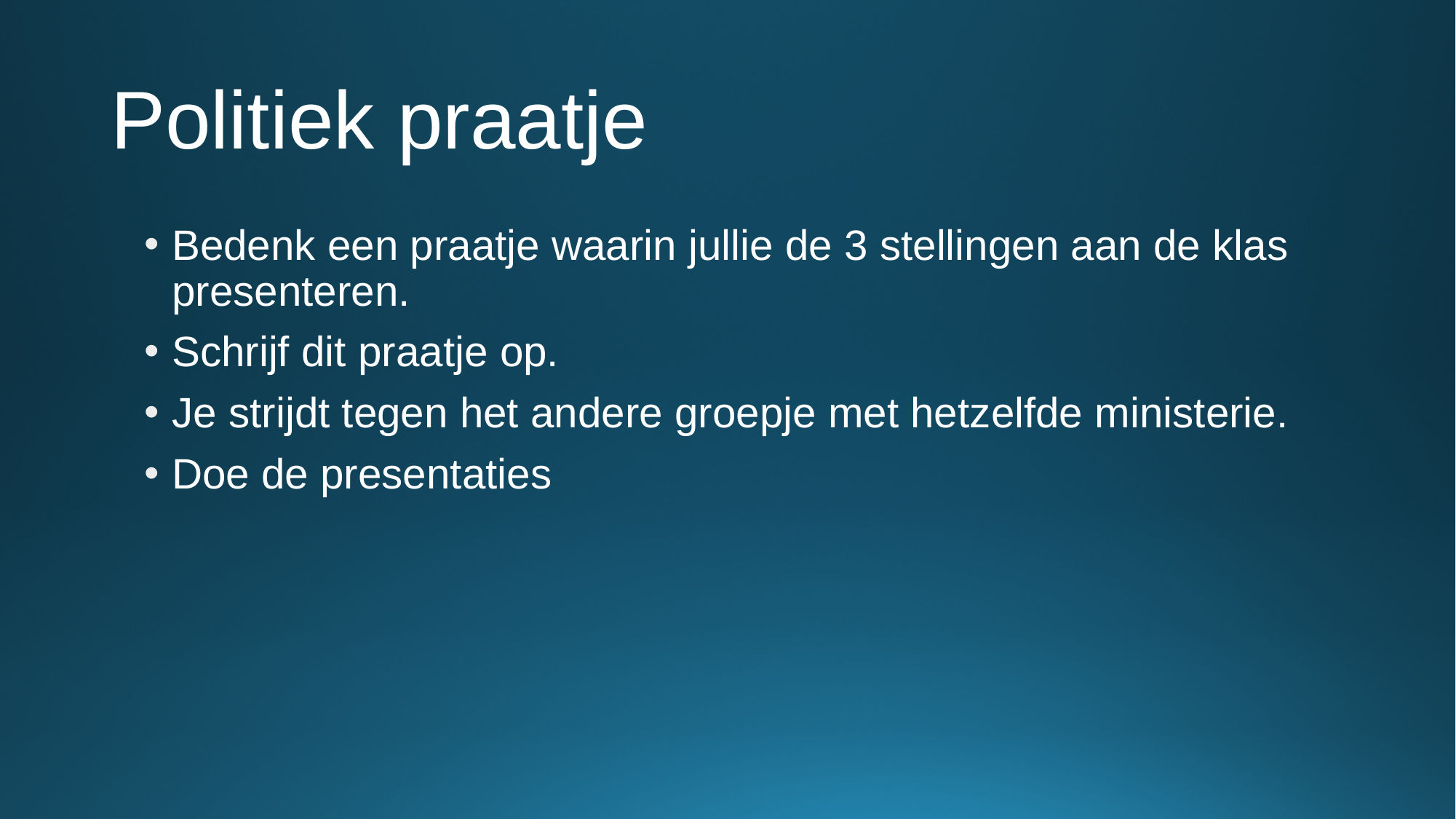

# Politiek praatje
Bedenk een praatje waarin jullie de 3 stellingen aan de klas presenteren.
Schrijf dit praatje op.
Je strijdt tegen het andere groepje met hetzelfde ministerie.
Doe de presentaties